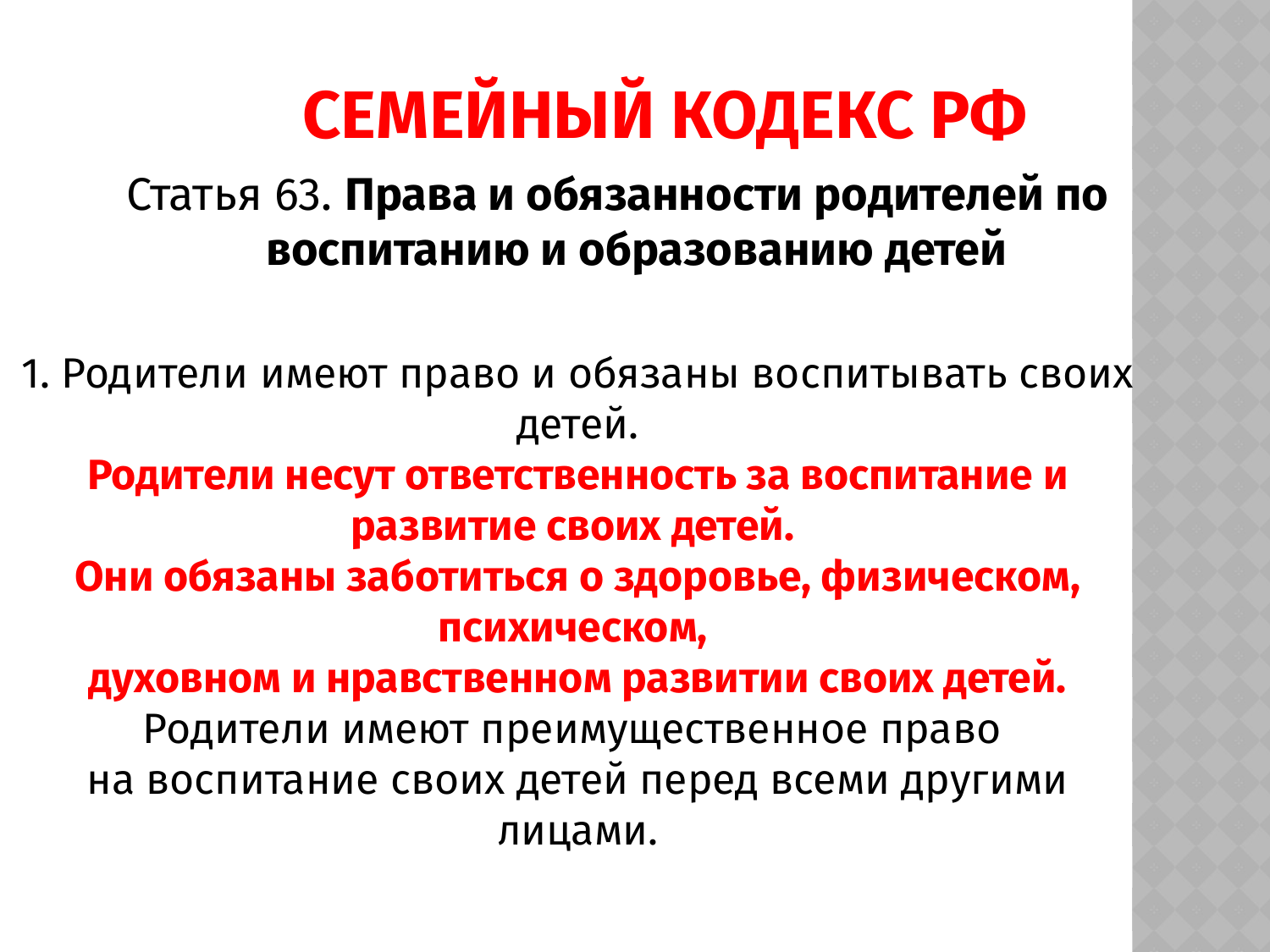

# Семейный кодекс РФ
Статья 63. Права и обязанности родителей по воспитанию и образованию детей

1. Родители имеют право и обязаны воспитывать своих детей.
Родители несут ответственность за воспитание и развитие своих детей.
Они обязаны заботиться о здоровье, физическом, психическом,
духовном и нравственном развитии своих детей.
Родители имеют преимущественное право
на воспитание своих детей перед всеми другими лицами.